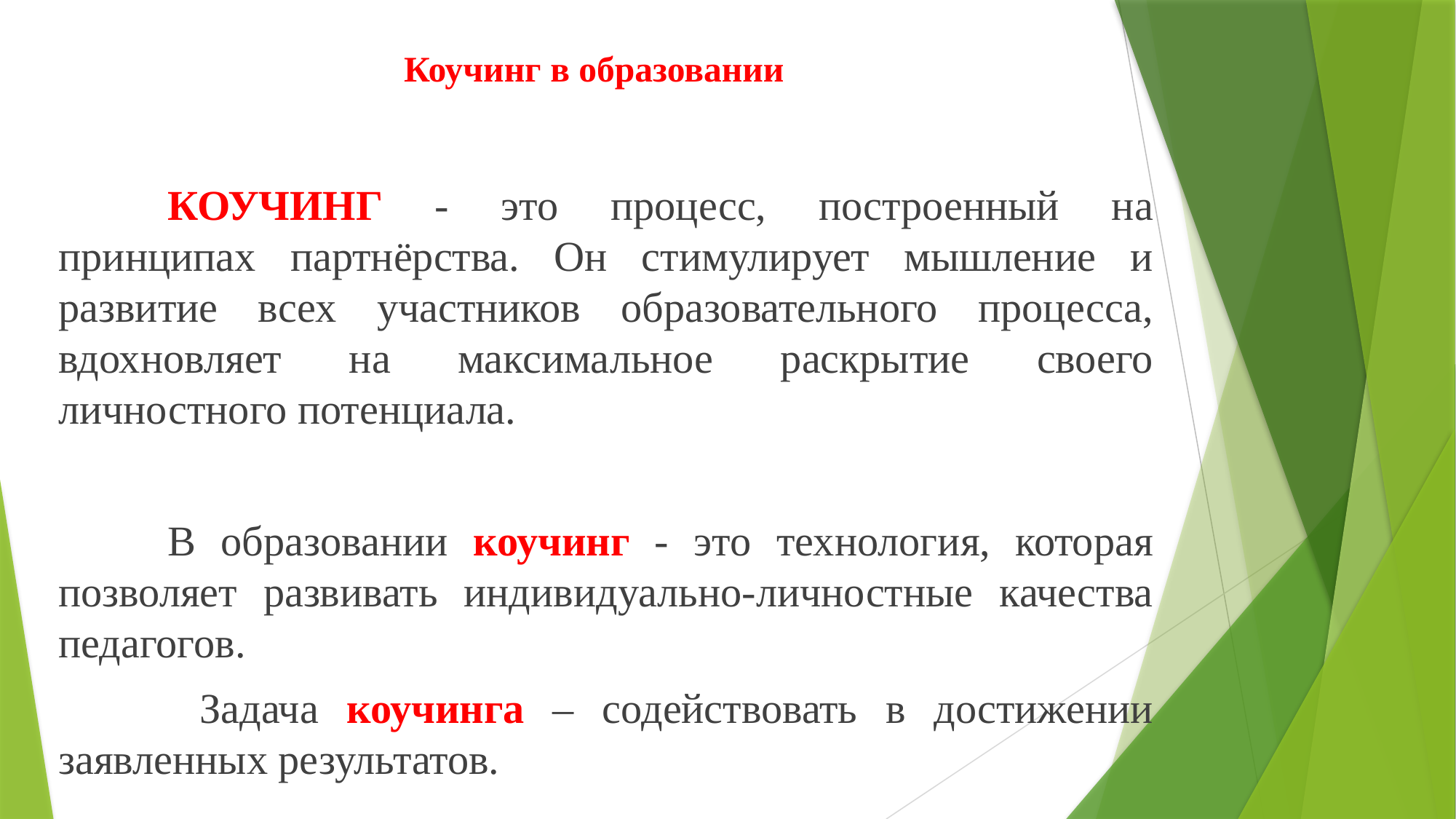

# Коучинг в образовании
	КОУЧИНГ - это процесс, построенный на принципах партнёрства. Он стимулирует мышление и развитие всех участников образовательного процесса, вдохновляет на максимальное раскрытие своего личностного потенциала.

	В образовании коучинг - это технология, которая позволяет развивать индивидуально-личностные качества педагогов.
     Задача коучинга – содействовать в достижении заявленных результатов.